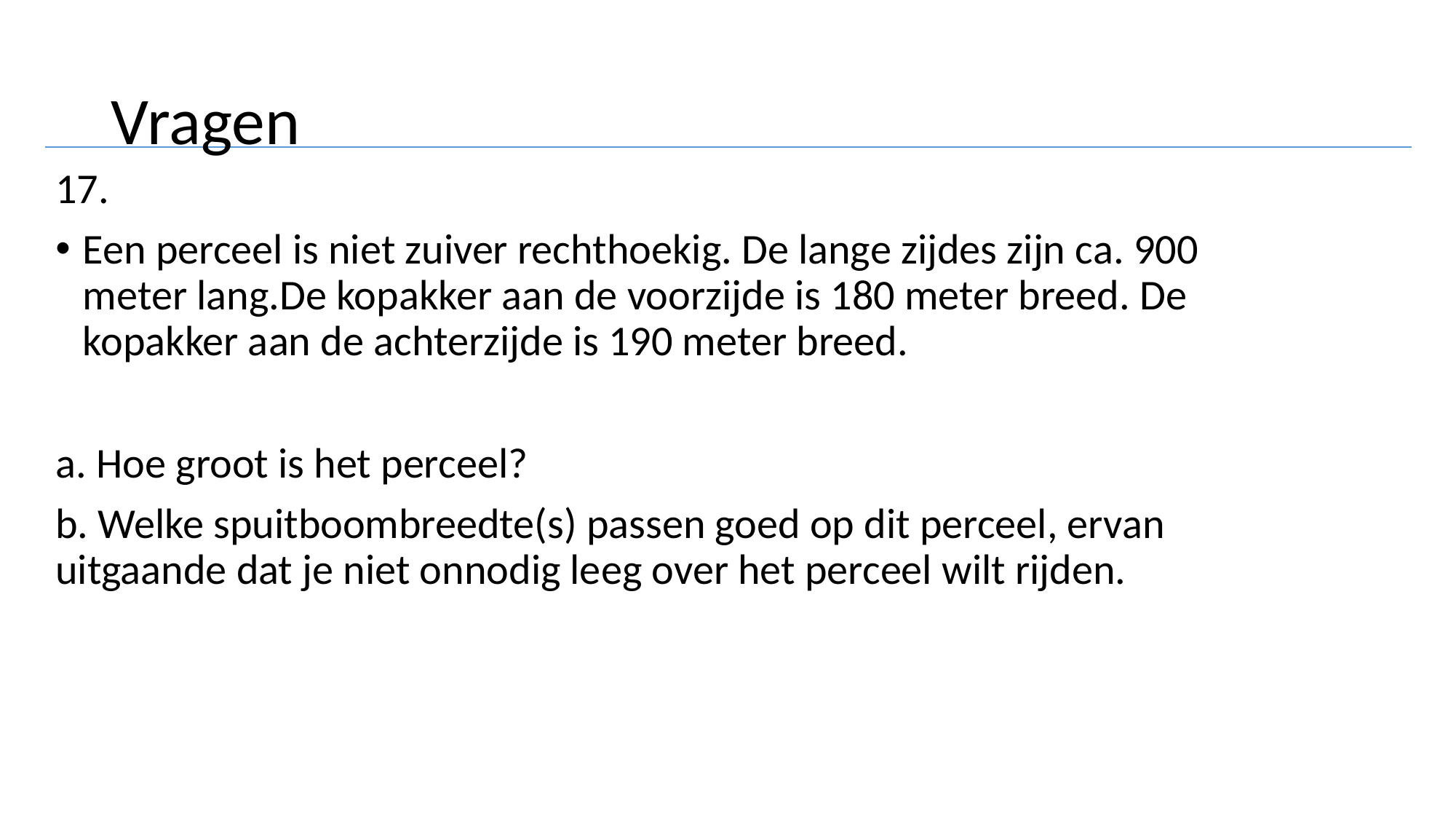

# Vragen
17.
Een perceel is niet zuiver rechthoekig. De lange zijdes zijn ca. 900 meter lang.De kopakker aan de voorzijde is 180 meter breed. De kopakker aan de achterzijde is 190 meter breed.

a. Hoe groot is het perceel?
b. Welke spuitboombreedte(s) passen goed op dit perceel, ervan uitgaande dat je niet onnodig leeg over het perceel wilt rijden.